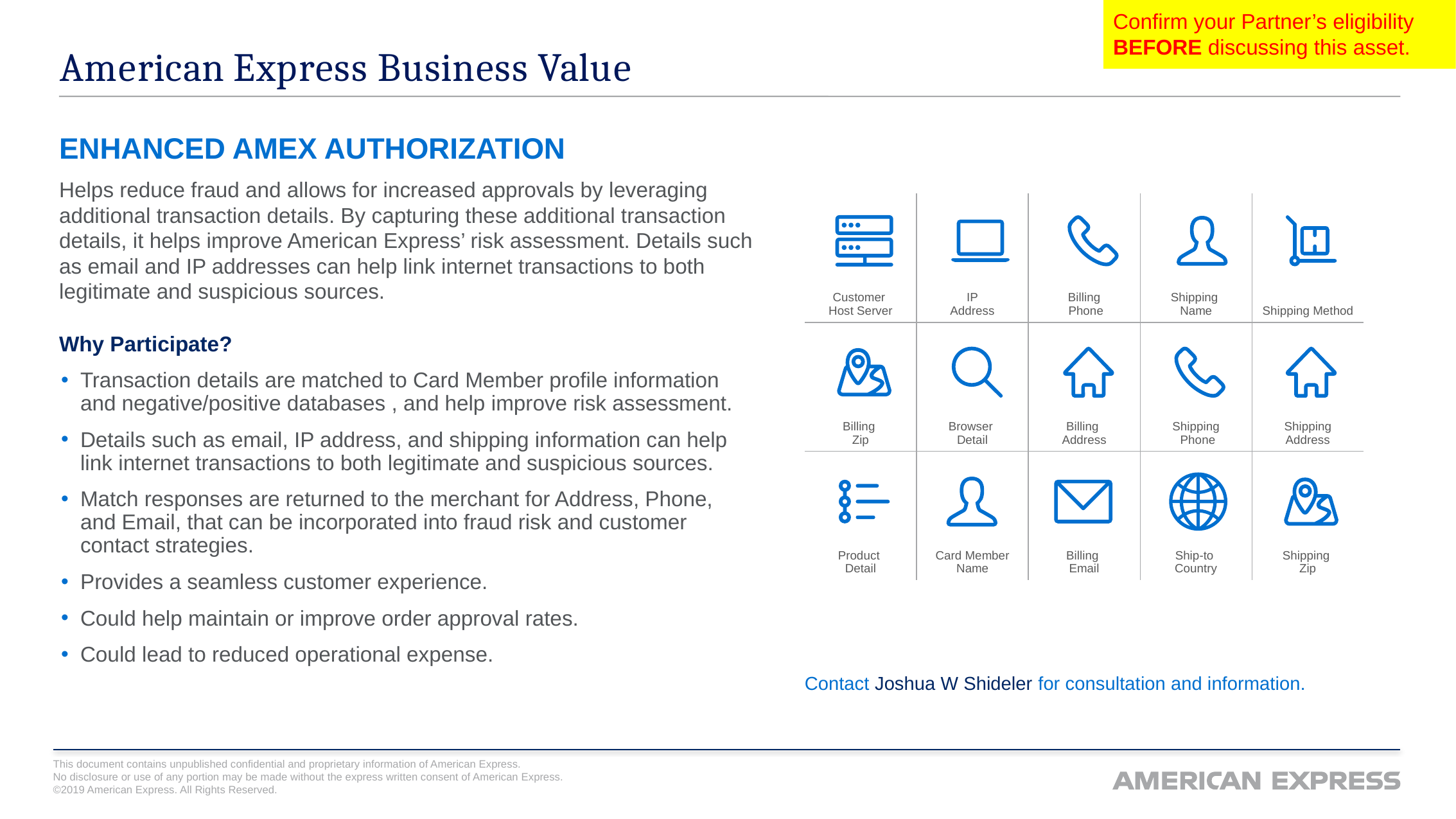

Confirm your Partner’s eligibility BEFORE discussing this asset.
# American Express Business Value
ENHANCED AMEX AUTHORIZATION
Helps reduce fraud and allows for increased approvals by leveraging additional transaction details. By capturing these additional transaction details, it helps improve American Express’ risk assessment. Details such as email and IP addresses can help link internet transactions to both legitimate and suspicious sources.
Why Participate?
Transaction details are matched to Card Member profile information and negative/positive databases , and help improve risk assessment.
Details such as email, IP address, and shipping information can help link internet transactions to both legitimate and suspicious sources.
Match responses are returned to the merchant for Address, Phone, and Email, that can be incorporated into fraud risk and customer contact strategies.
Provides a seamless customer experience.
Could help maintain or improve order approval rates.
Could lead to reduced operational expense.
| Customer Host Server | IP Address | Billing Phone | Shipping Name | Shipping Method |
| --- | --- | --- | --- | --- |
| Billing Zip | Browser Detail | Billing Address | Shipping Phone | Shipping Address |
| Product Detail | Card Member Name | Billing Email | Ship-to Country | Shipping Zip |

Contact Joshua W Shideler for consultation and information.